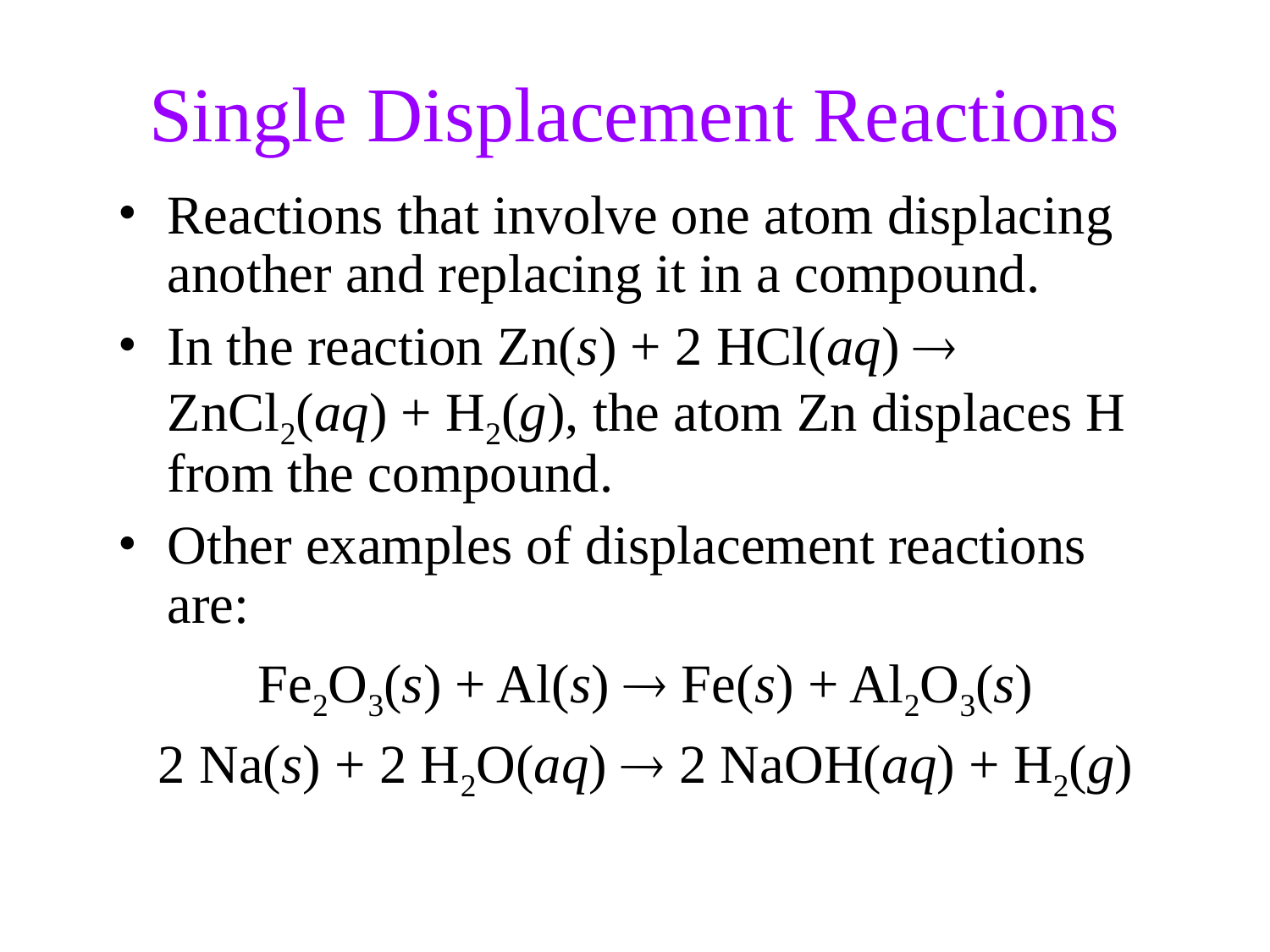

Single Displacement Reactions
Reactions that involve one atom displacing another and replacing it in a compound.
In the reaction Zn(s) + 2 HCl(aq) → ZnCl2(aq) + H2(g), the atom Zn displaces H from the compound.
Other examples of displacement reactions are:
Fe2O3(s) + Al(s) → Fe(s) + Al2O3(s)
2 Na(s) + 2 H2O(aq) → 2 NaOH(aq) + H2(g)